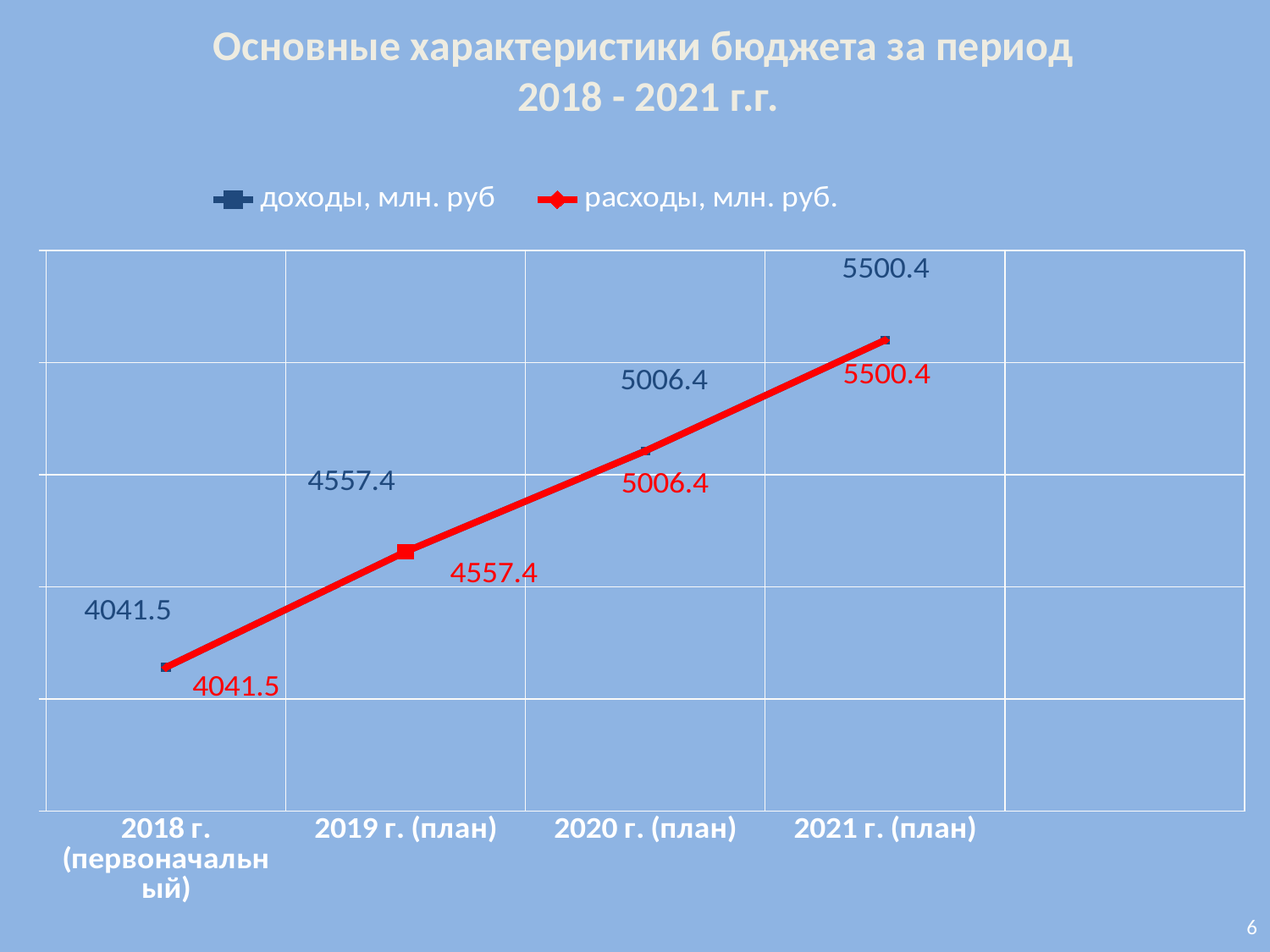

# Основные характеристики бюджета за период 2018 - 2021 г.г.

### Chart

| Category | доходы, млн. руб | расходы, млн. руб. |
|---|---|---|
| 2018 г. (первоначальный) | 4041.5 | 4041.5 |
| 2019 г. (план) | 4557.400000000001 | 4557.400000000001 |
| 2020 г. (план) | 5006.400000000001 | 5006.400000000001 |
| 2021 г. (план) | 5500.4 | 5500.4 |
6